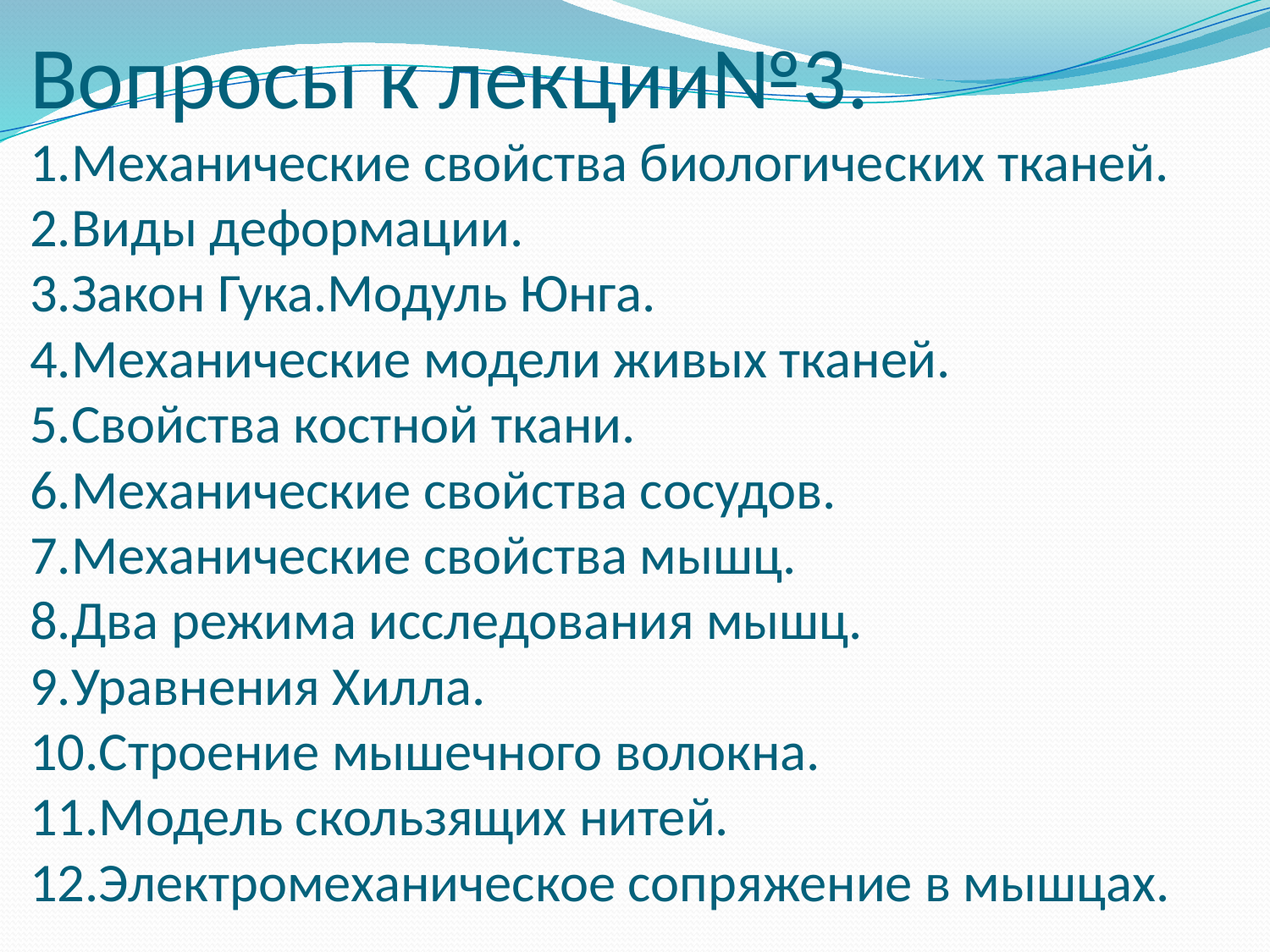

# Вопросы к лекции№3. 1.Механические свойства биологических тканей. 2.Виды деформации. 3.Закон Гука.Модуль Юнга. 4.Механические модели живых тканей. 5.Свойства костной ткани. 6.Механические свойства сосудов. 7.Механические свойства мышц. 8.Два режима исследования мышц. 9.Уравнения Хилла. 10.Строение мышечного волокна. 11.Модель скользящих нитей. 12.Электромеханическое сопряжение в мышцах.